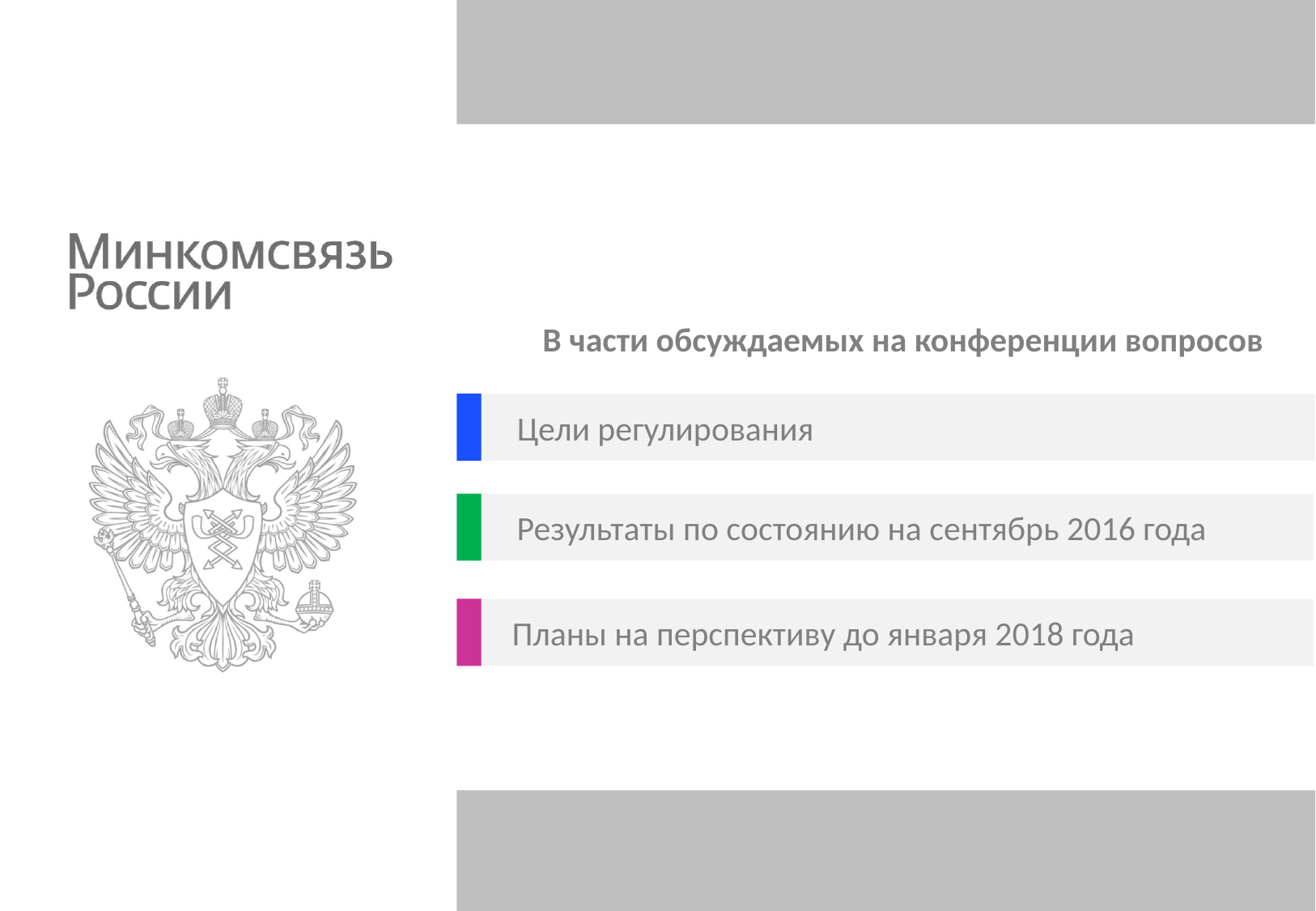

В части обсуждаемых на конференции вопросов

Цели регулирования

Результаты по состоянию на сентябрь 2016 года

 Планы на перспективу до января 2018 года